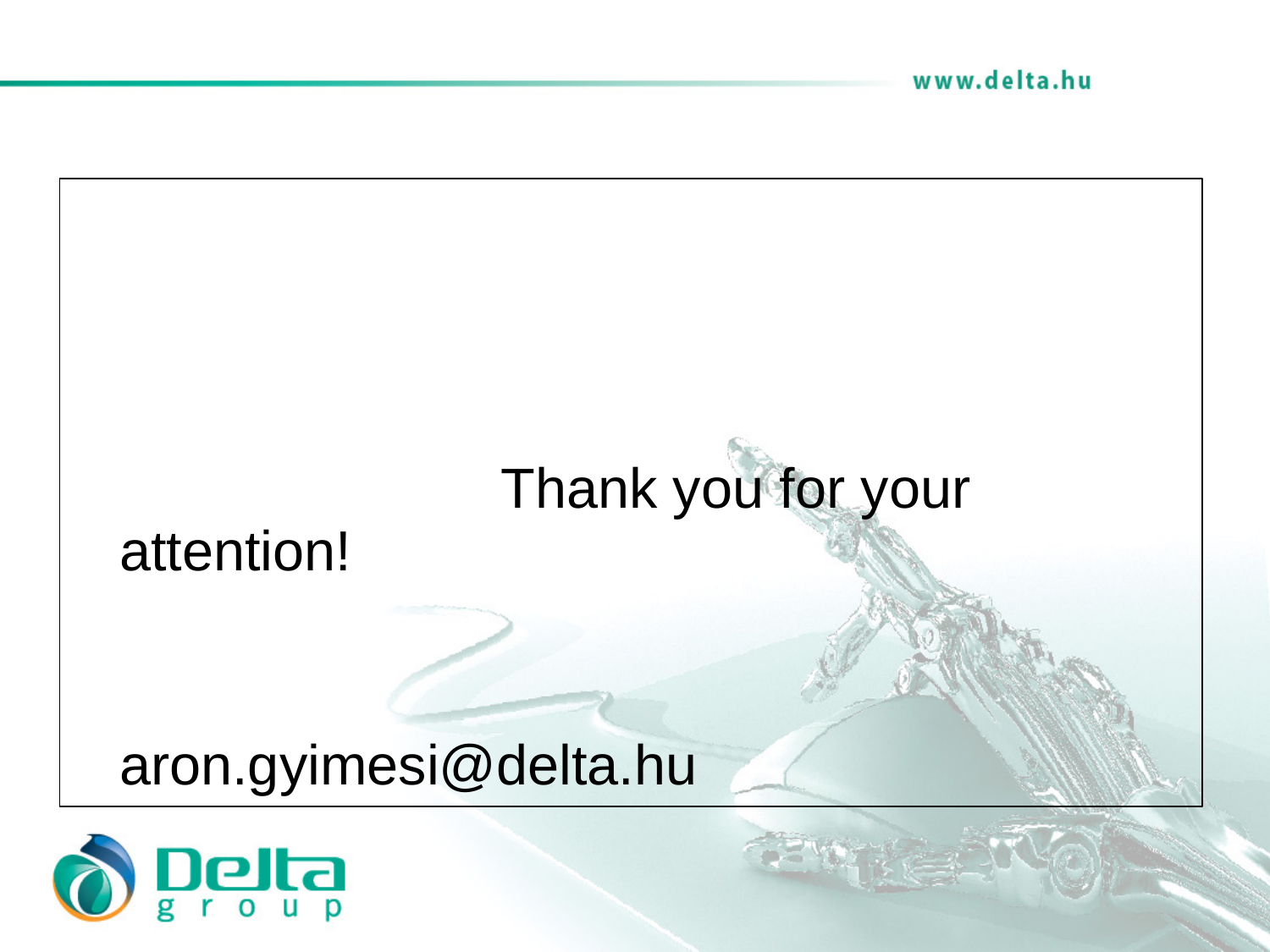

#

				Thank you for your attention!
					aron.gyimesi@delta.hu